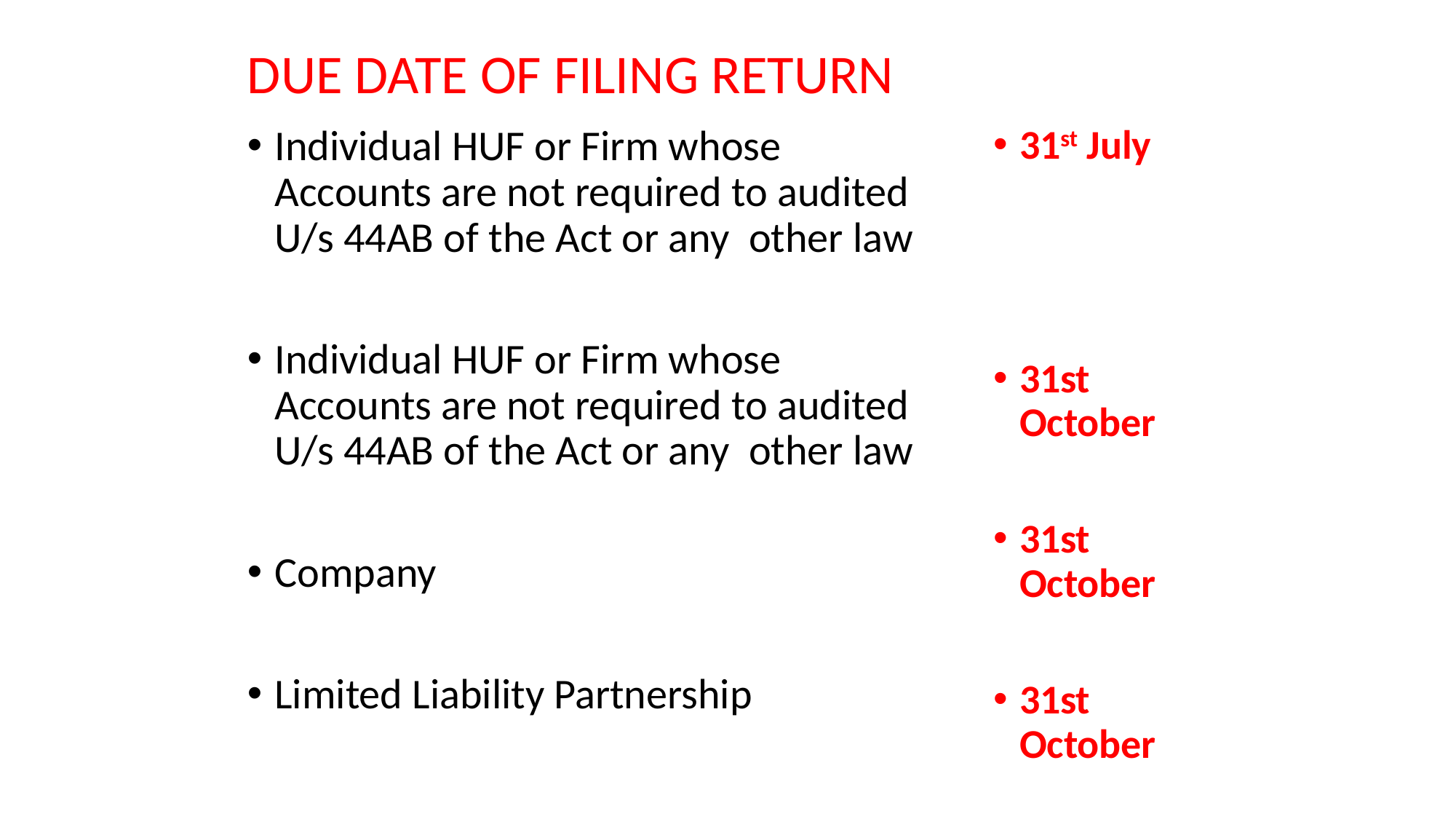

# DUE DATE OF FILING RETURN
Individual HUF or Firm whose Accounts are not required to audited U/s 44AB of the Act or any  other law

Individual HUF or Firm whose Accounts are not required to audited U/s 44AB of the Act or any  other law

Company

Limited Liability Partnership

31st July

31st October

31st October

31st October